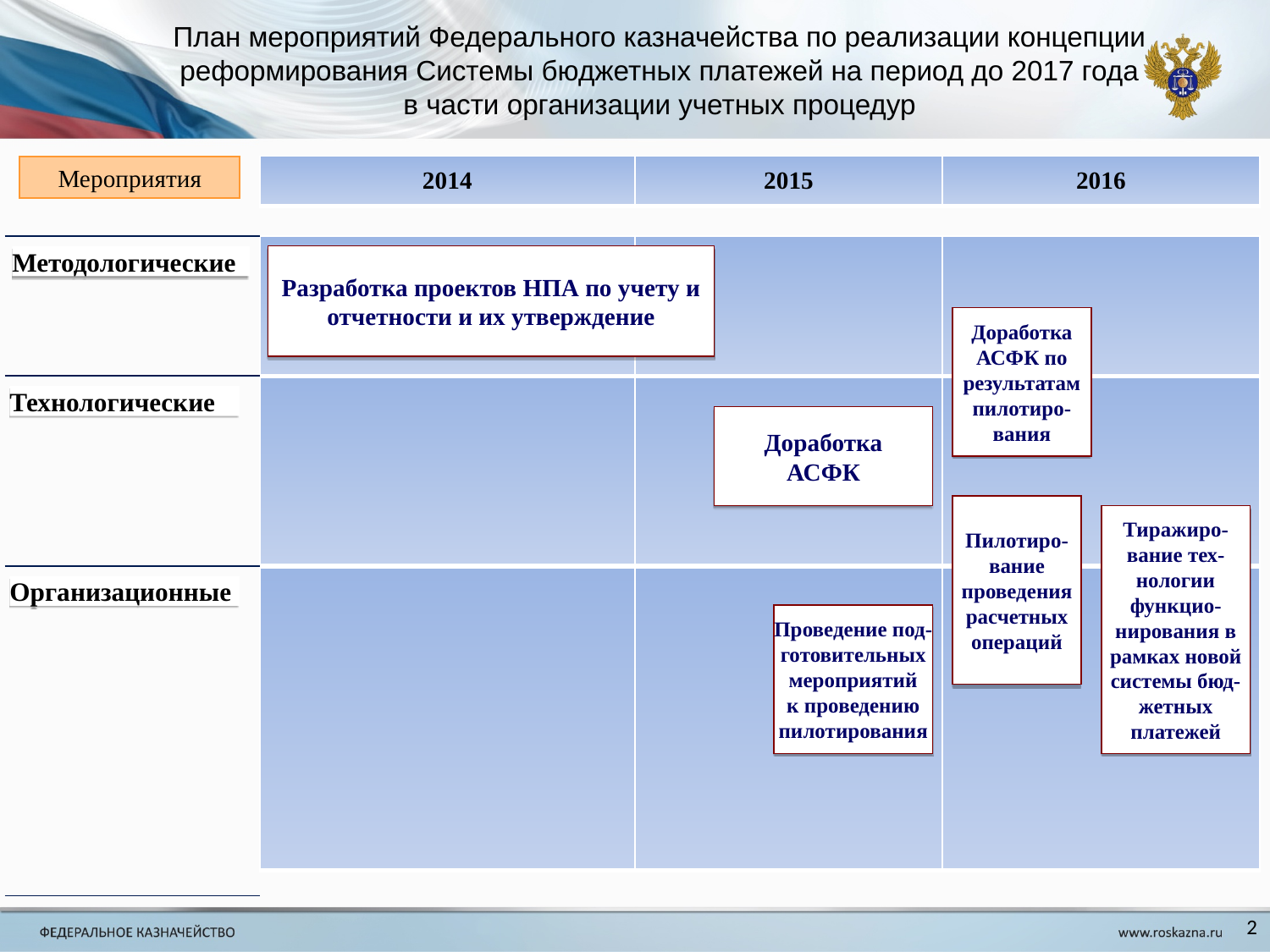

План мероприятий Федерального казначейства по реализации концепции реформирования Системы бюджетных платежей на период до 2017 года
в части организации учетных процедур
Мероприятия
| 2014 | 2015 | 2016 |
| --- | --- | --- |
|  |  |  |
| --- | --- | --- |
|  |  |  |
|  |  |  |
Разработка проектов НПА по учету и отчетности и их утверждение
Методологические
Доработка АСФК по результатам пилотиро-вания
Технологические
Доработка
АСФК
Пилотиро-вание проведения расчетных операций
Тиражиро-вание тех-нологии функцио-нирования в рамках новой системы бюд-жетных платежей
Организационные
Проведение под-готовительных мероприятий
к проведению пилотирования
2